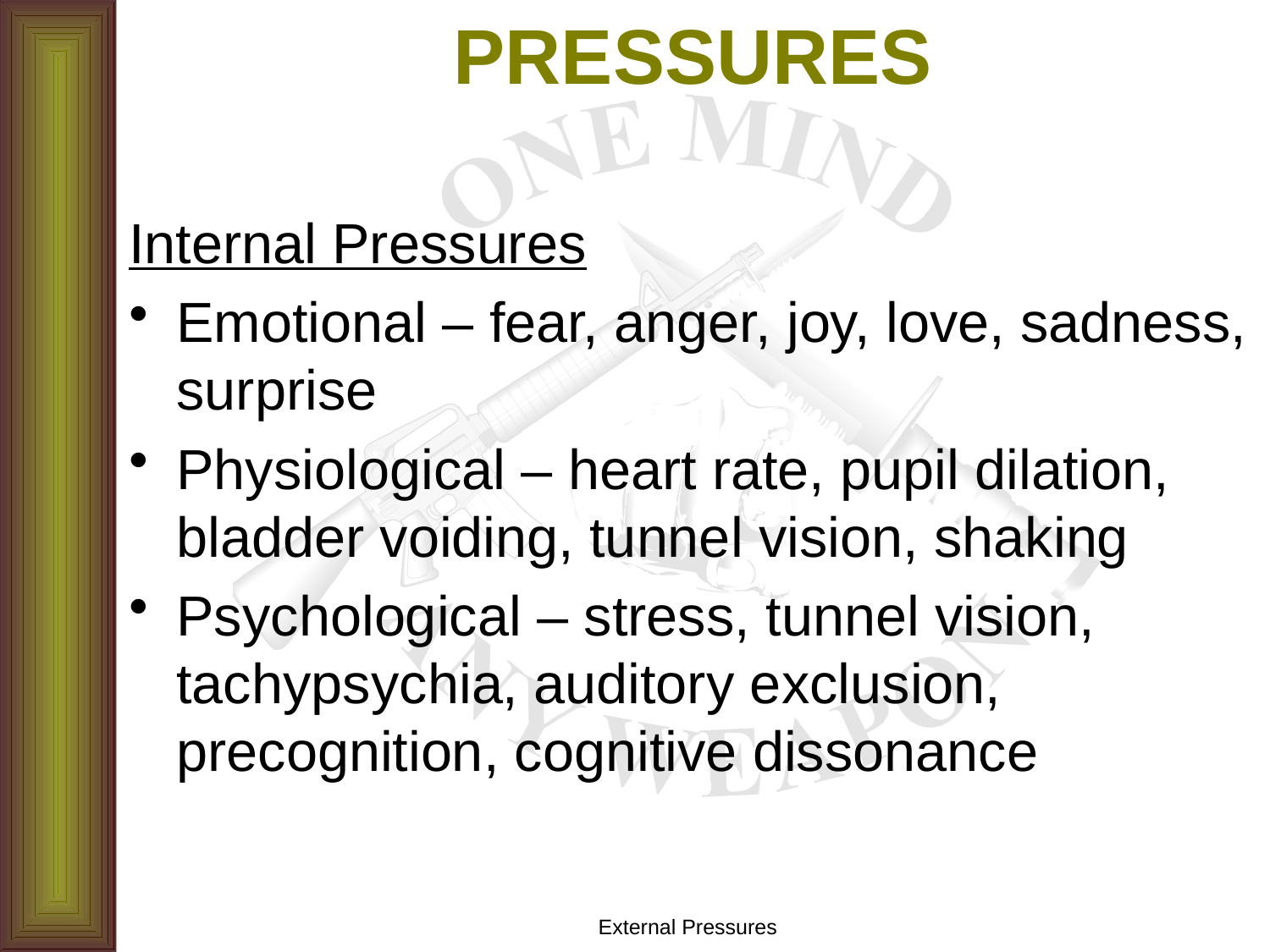

# PRESSURES
Internal Pressures
Emotional – fear, anger, joy, love, sadness, surprise
Physiological – heart rate, pupil dilation, bladder voiding, tunnel vision, shaking
Psychological – stress, tunnel vision, tachypsychia, auditory exclusion, precognition, cognitive dissonance
External Pressures